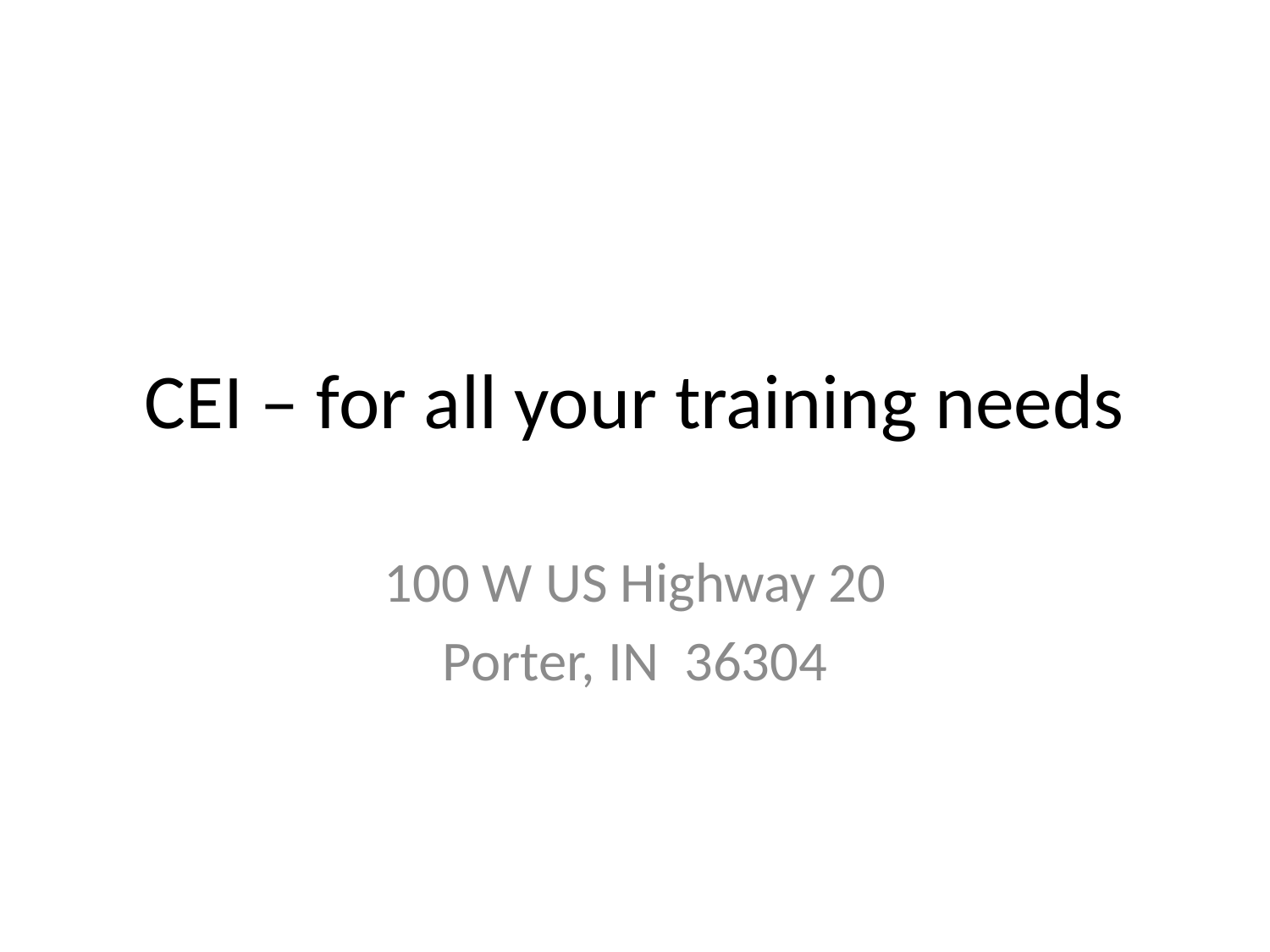

# CEI – for all your training needs
100 W US Highway 20
Porter, IN  36304